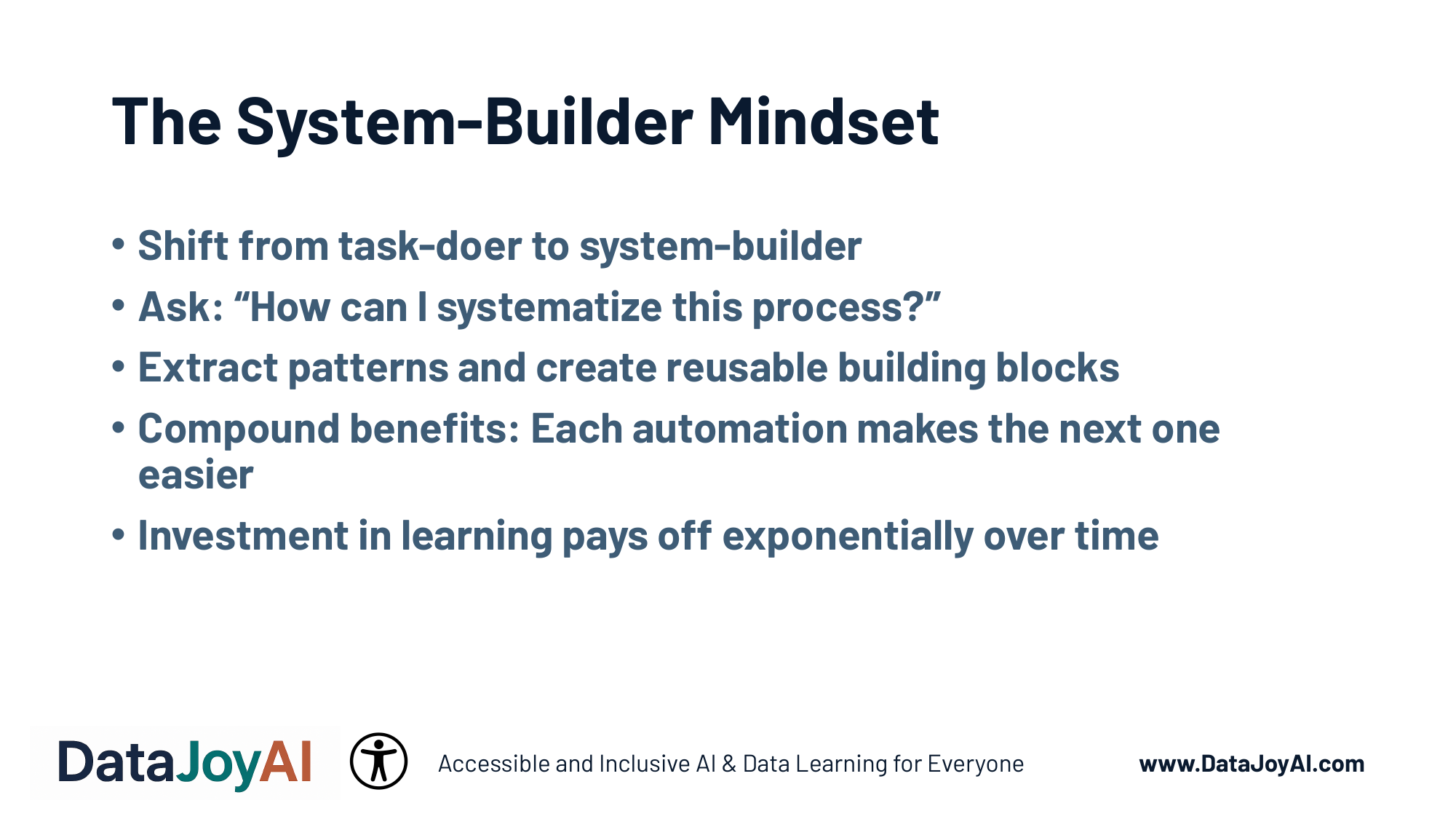

# The System-Builder Mindset
Shift from task-doer to system-builder
Ask: “How can I systematize this process?”
Extract patterns and create reusable building blocks
Compound benefits: Each automation makes the next one easier
Investment in learning pays off exponentially over time